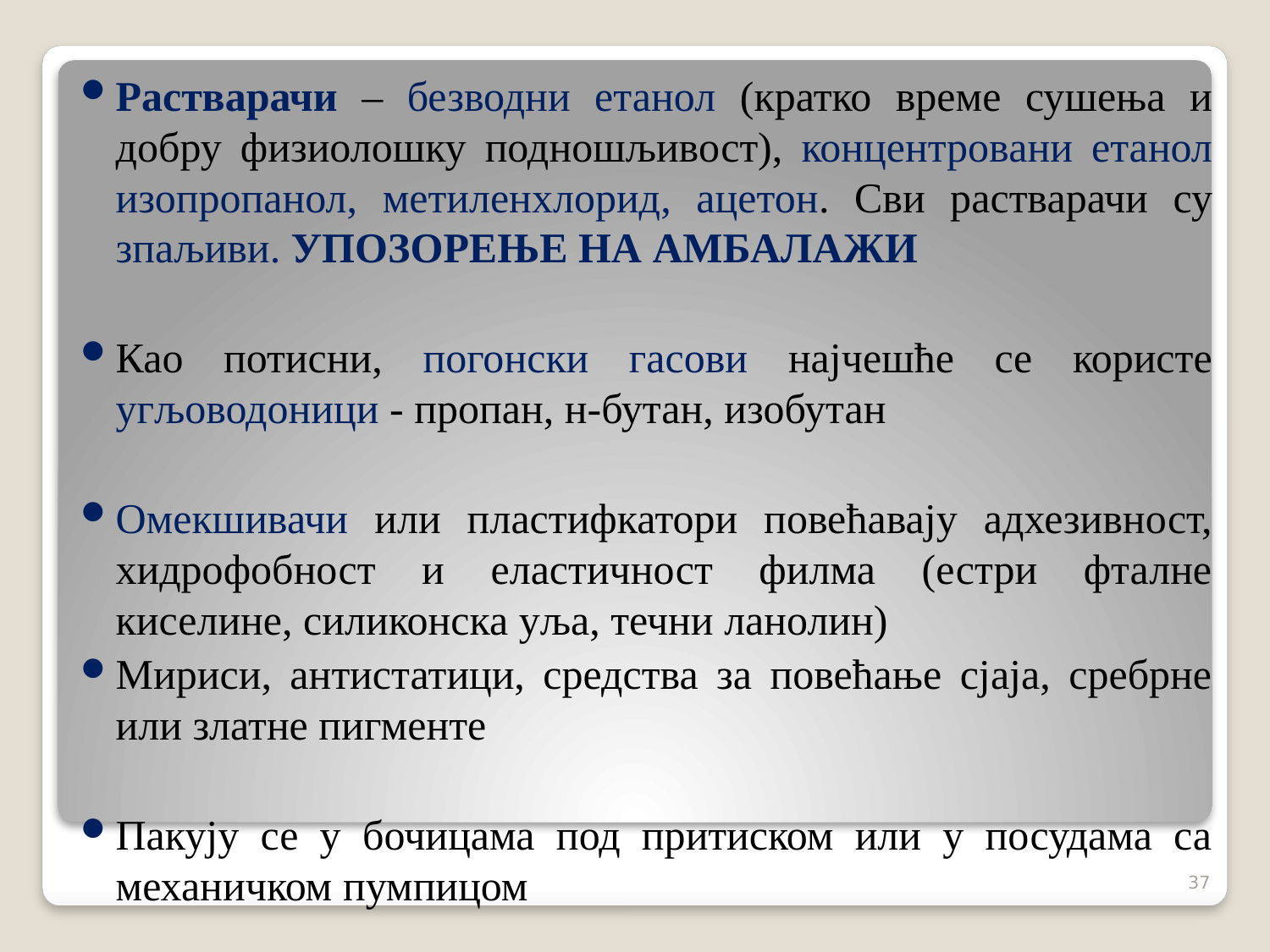

Растварачи – безводни етанол (кратко време сушења и добру физиолошку подношљивост), концентровани етанол изопропанол, метиленхлорид, ацетон. Сви растварачи су зпаљиви. УПОЗОРЕЊЕ НА АМБАЛАЖИ

Као потисни, погонски гасови најчешће се користе угљоводоници - пропан, н-бутан, изобутан

Омекшивачи или пластифкатори повећавају адхезивност, хидрофобност и еластичност филма (естри фталне киселине, силиконска уља, течни ланолин)
Мириси, антистатици, средства за повећање сјаја, сребрне или златне пигменте

Пакују се у бочицама под притиском или у посудама са механичком пумпицом
37